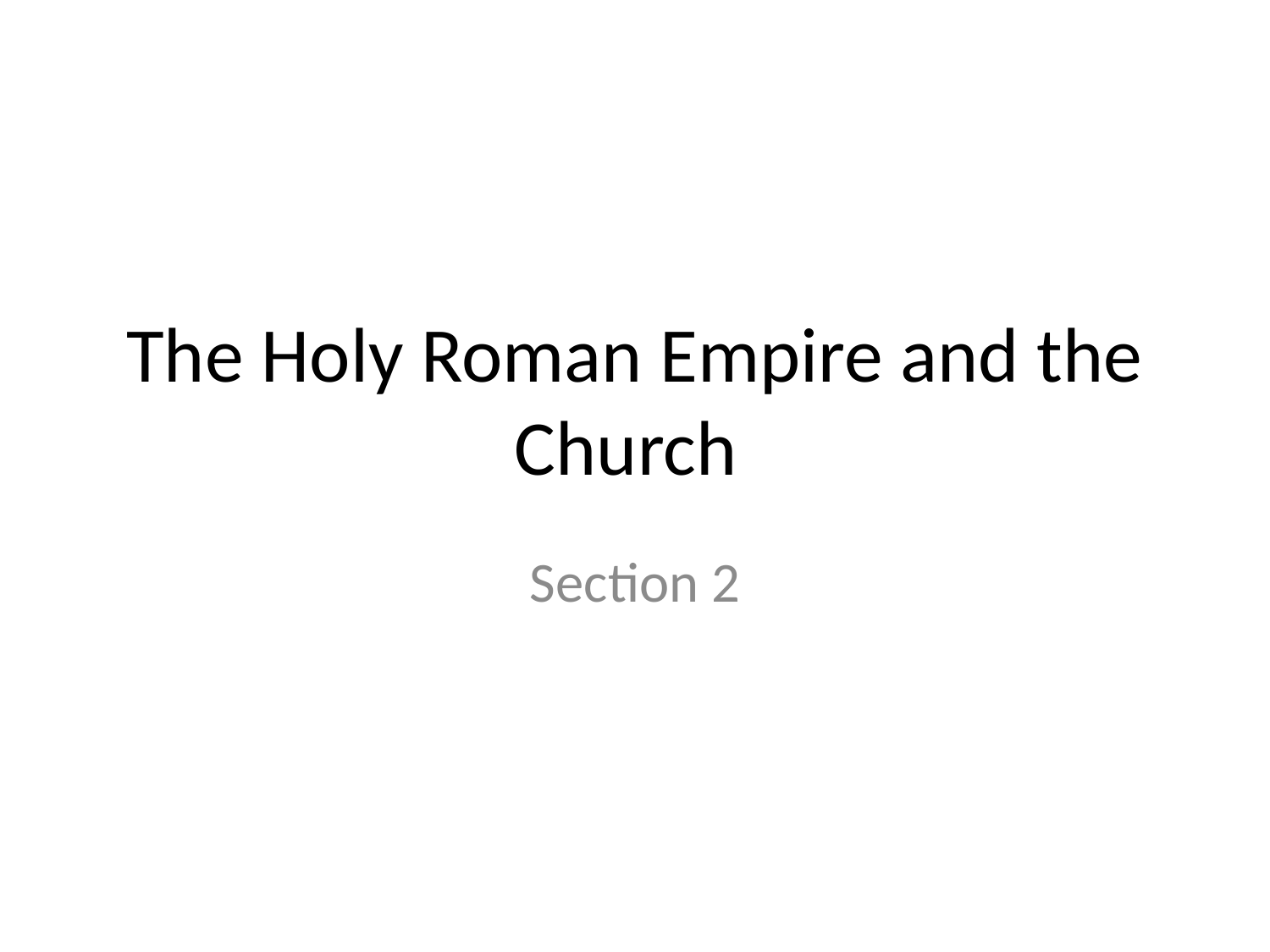

# The Holy Roman Empire and the Church
Section 2